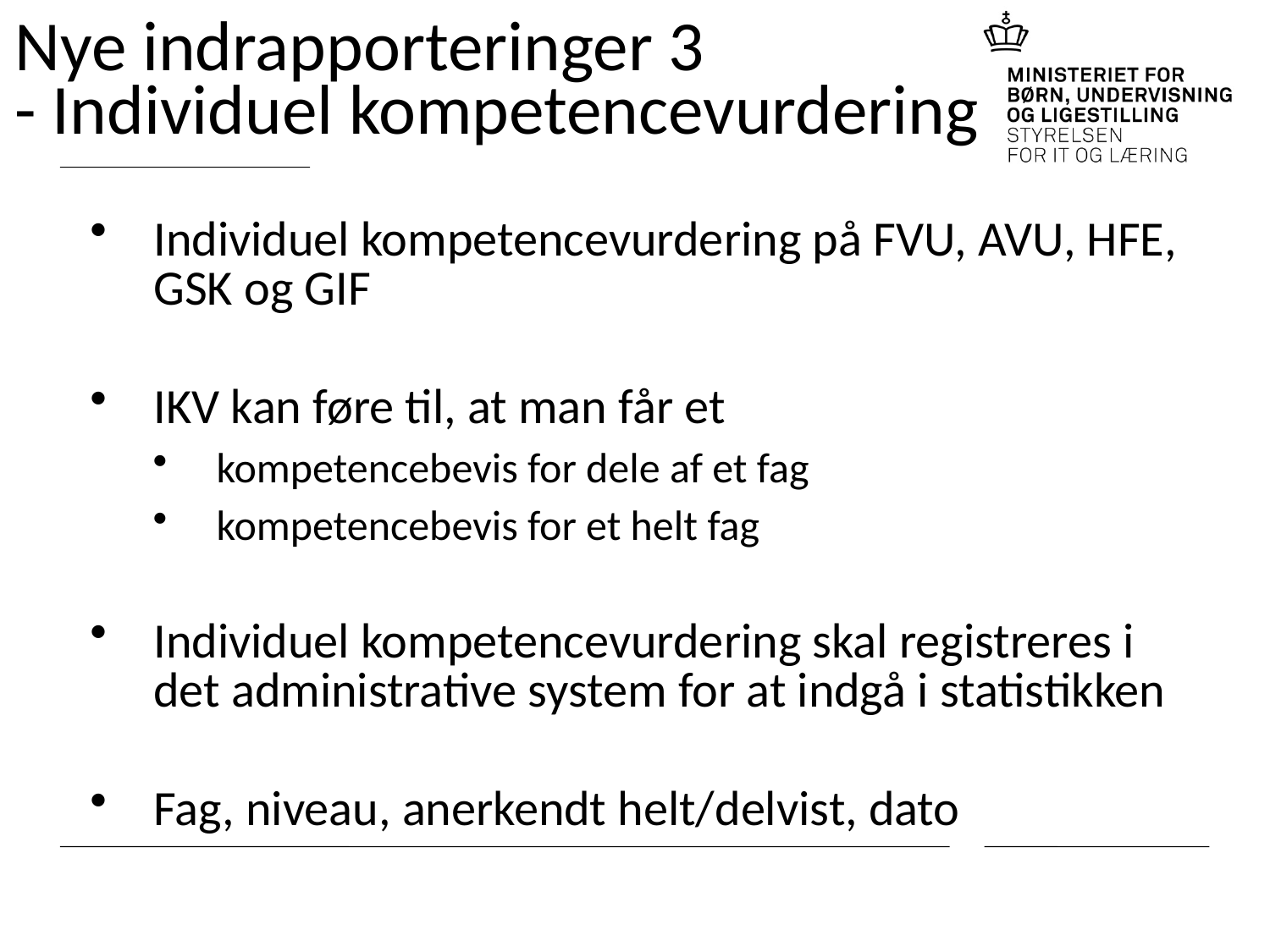

# Nye indrapporteringer 3 - Individuel kompetencevurdering
Individuel kompetencevurdering på FVU, AVU, HFE, GSK og GIF

IKV kan føre til, at man får et
kompetencebevis for dele af et fag
kompetencebevis for et helt fag

Individuel kompetencevurdering skal registreres i det administrative system for at indgå i statistikken

Fag, niveau, anerkendt helt/delvist, dato